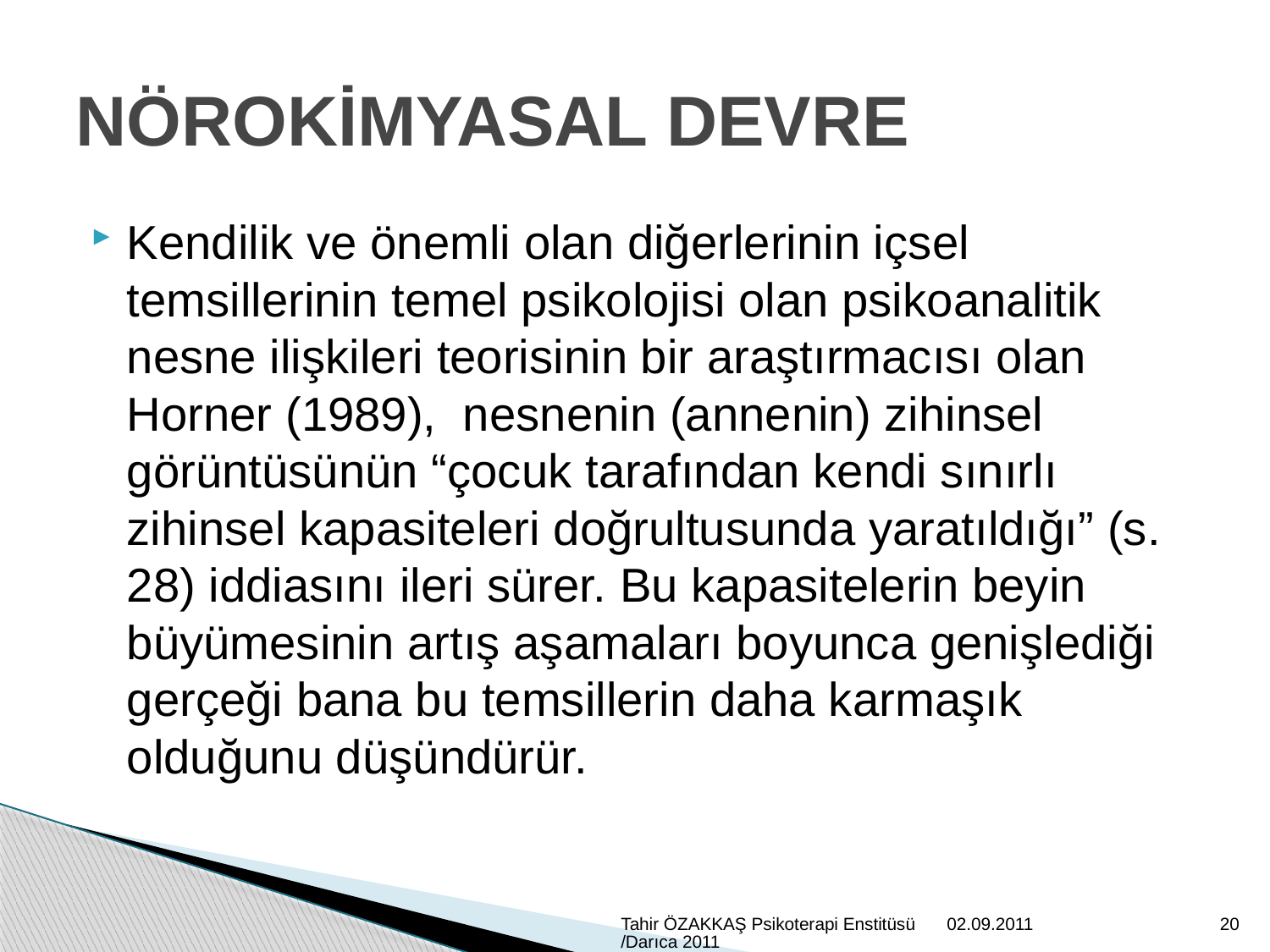

# NÖROKİMYASAL DEVRE
Kendilik ve önemli olan diğerlerinin içsel temsillerinin temel psikolojisi olan psikoanalitik nesne ilişkileri teorisinin bir araştırmacısı olan Horner (1989),  nesnenin (annenin) zihinsel görüntüsünün “çocuk tarafından kendi sınırlı zihinsel kapasiteleri doğrultusunda yaratıldığı” (s. 28) iddiasını ileri sürer. Bu kapasitelerin beyin büyümesinin artış aşamaları boyunca genişlediği gerçeği bana bu temsillerin daha karmaşık olduğunu düşündürür.
Tahir ÖZAKKAŞ Psikoterapi Enstitüsü /Darıca 2011
02.09.2011
20